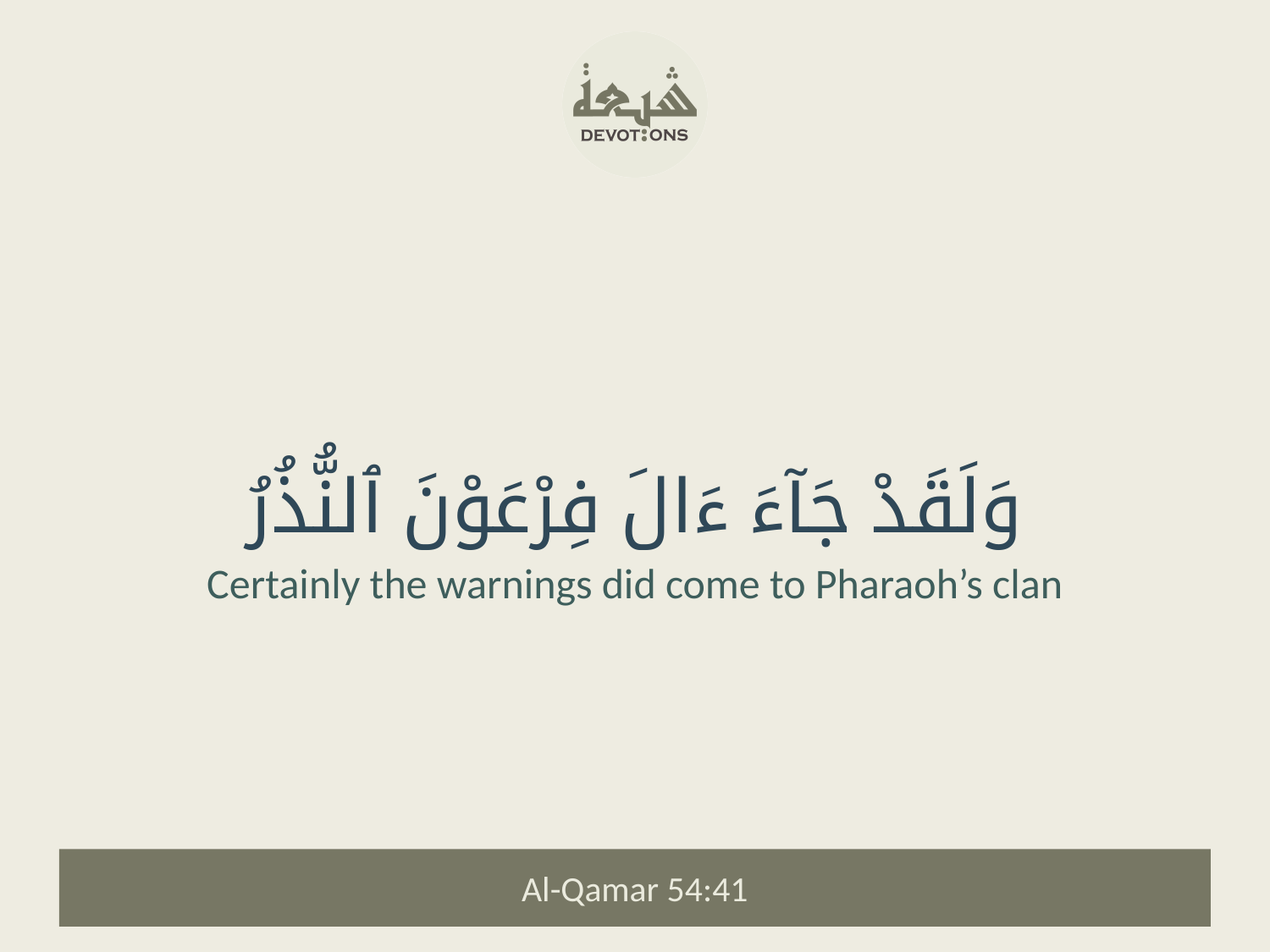

وَلَقَدْ جَآءَ ءَالَ فِرْعَوْنَ ٱلنُّذُرُ
Certainly the warnings did come to Pharaoh’s clan
Al-Qamar 54:41